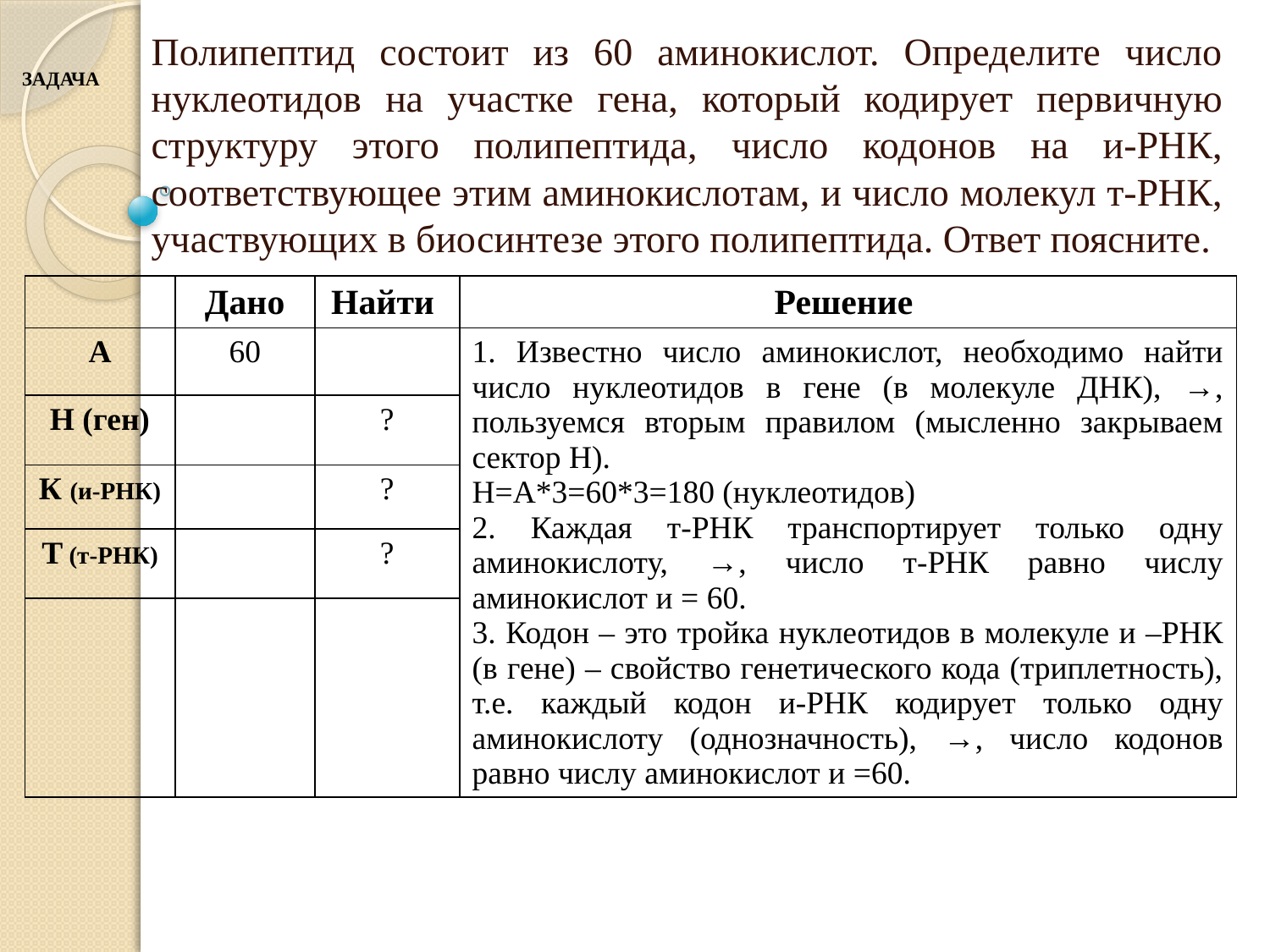

# ЗАДАЧА
Полипептид состоит из 60 аминокислот. Определите число нуклеотидов на участке гена, который кодирует первичную структуру этого полипептида, число кодонов на и-РНК, соответствующее этим аминокислотам, и число молекул т-РНК, участвующих в биосинтезе этого полипептида. Ответ поясните.

|  | Дано | Найти | Решение |
| --- | --- | --- | --- |
| А | 60 |  | 1. Известно число аминокислот, необходимо найти число нуклеотидов в гене (в молекуле ДНК), →, пользуемся вторым правилом (мысленно закрываем сектор Н). Н=А\*3=60\*3=180 (нуклеотидов) 2. Каждая т-РНК транспортирует только одну аминокислоту, →, число т-РНК равно числу аминокислот и = 60. 3. Кодон – это тройка нуклеотидов в молекуле и –РНК (в гене) – свойство генетического кода (триплетность), т.е. каждый кодон и-РНК кодирует только одну аминокислоту (однозначность), →, число кодонов равно числу аминокислот и =60. |
| Н (ген) |  | ? |  |
| К (и-РНК) |  | ? |  |
| Т (т-РНК) |  | ? |  |
|  |  |  |  |